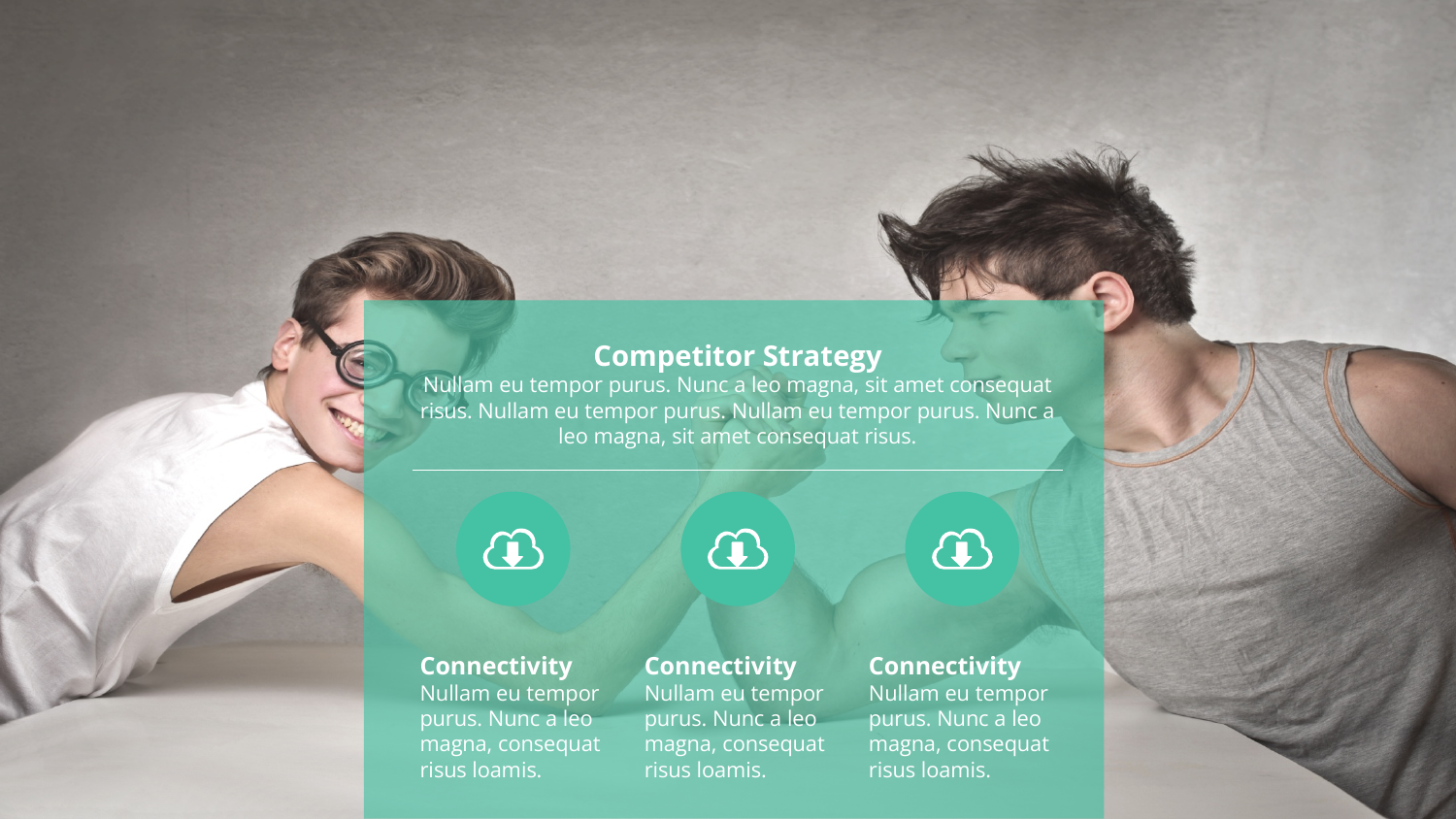

Competitor Strategy
Nullam eu tempor purus. Nunc a leo magna, sit amet consequat risus. Nullam eu tempor purus. Nullam eu tempor purus. Nunc a leo magna, sit amet consequat risus.

Connectivity
Nullam eu tempor purus. Nunc a leo magna, consequat risus loamis.
Connectivity
Nullam eu tempor purus. Nunc a leo magna, consequat risus loamis.
Connectivity
Nullam eu tempor purus. Nunc a leo magna, consequat risus loamis.